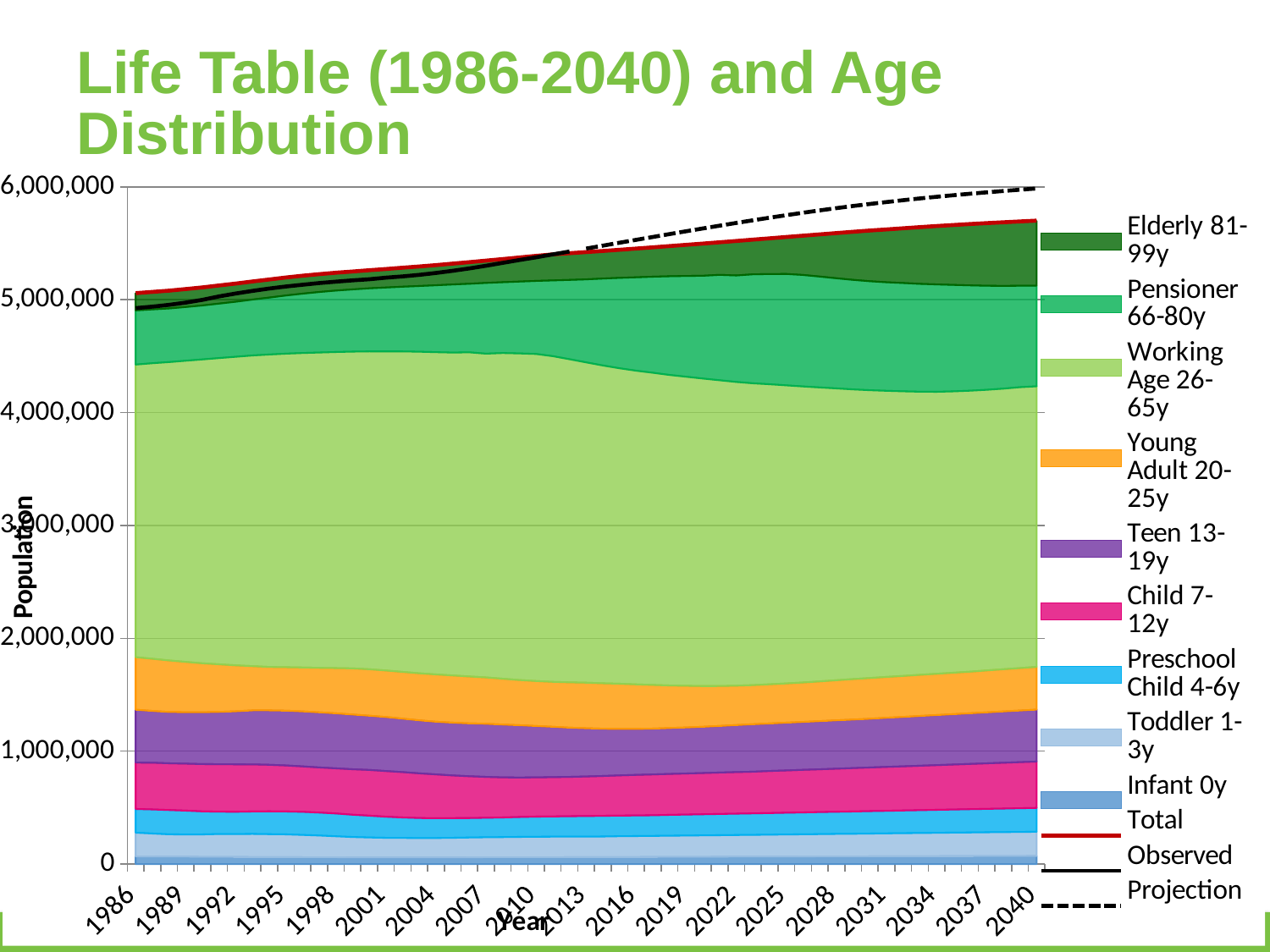

# Life Table (1986-2040) and Age Distribution

[unsupported chart]

8